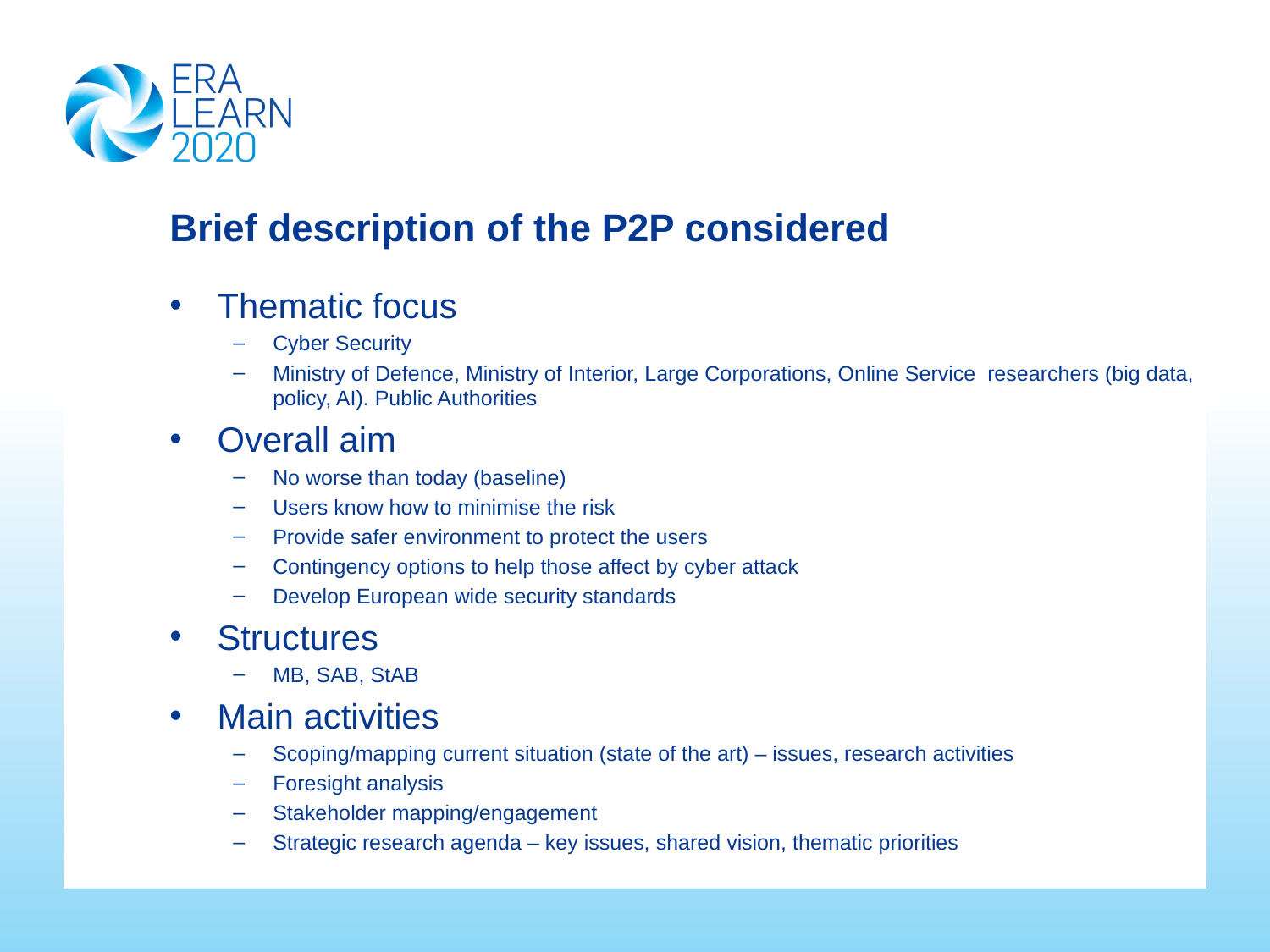

# Brief description of the P2P considered
Thematic focus
Cyber Security
Ministry of Defence, Ministry of Interior, Large Corporations, Online Service  researchers (big data, policy, AI). Public Authorities
Overall aim
No worse than today (baseline)
Users know how to minimise the risk
Provide safer environment to protect the users
Contingency options to help those affect by cyber attack
Develop European wide security standards
Structures
MB, SAB, StAB
Main activities
Scoping/mapping current situation (state of the art) – issues, research activities
Foresight analysis
Stakeholder mapping/engagement
Strategic research agenda – key issues, shared vision, thematic priorities